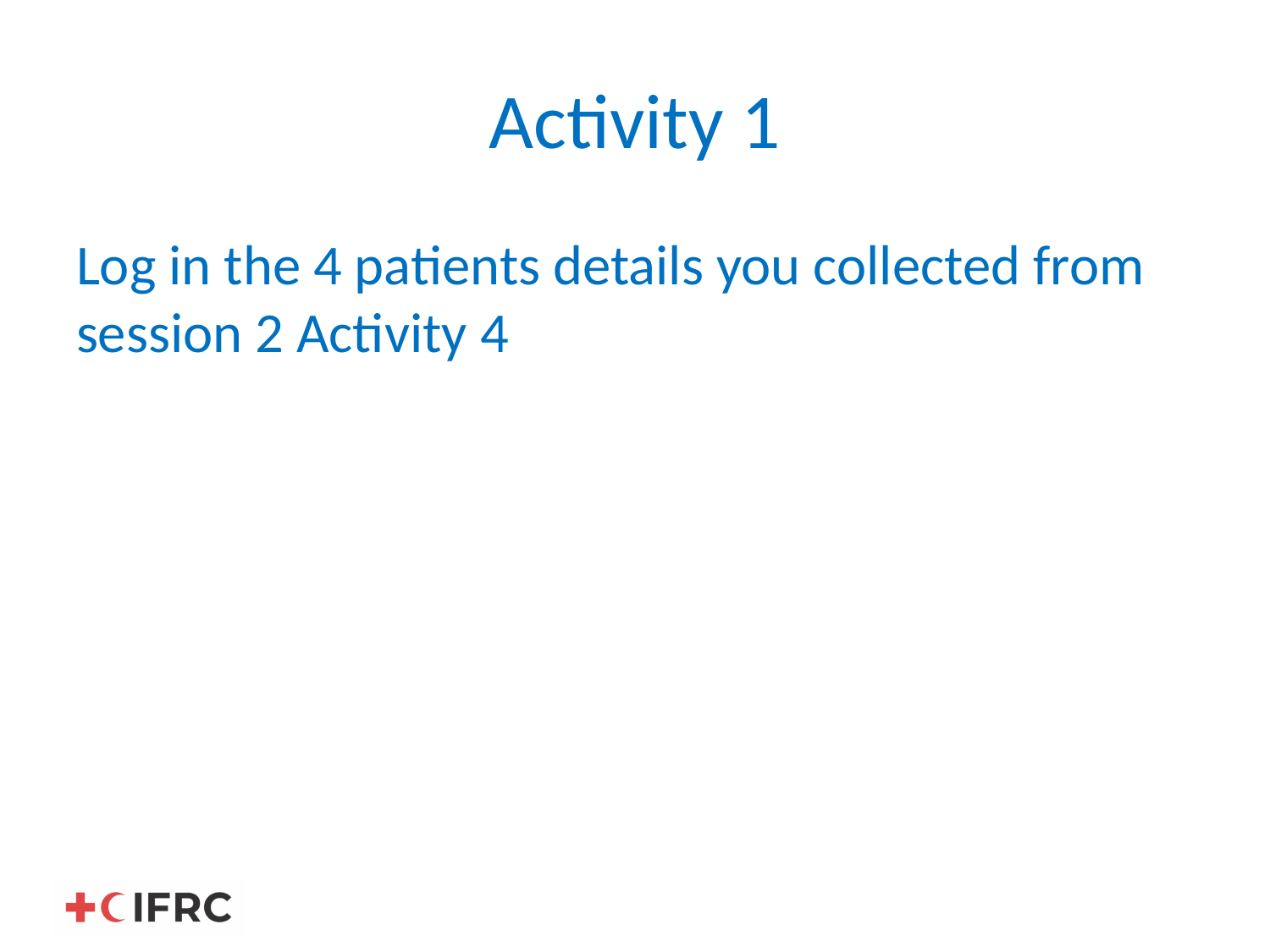

# Activity 1
Log in the 4 patients details you collected from session 2 Activity 4